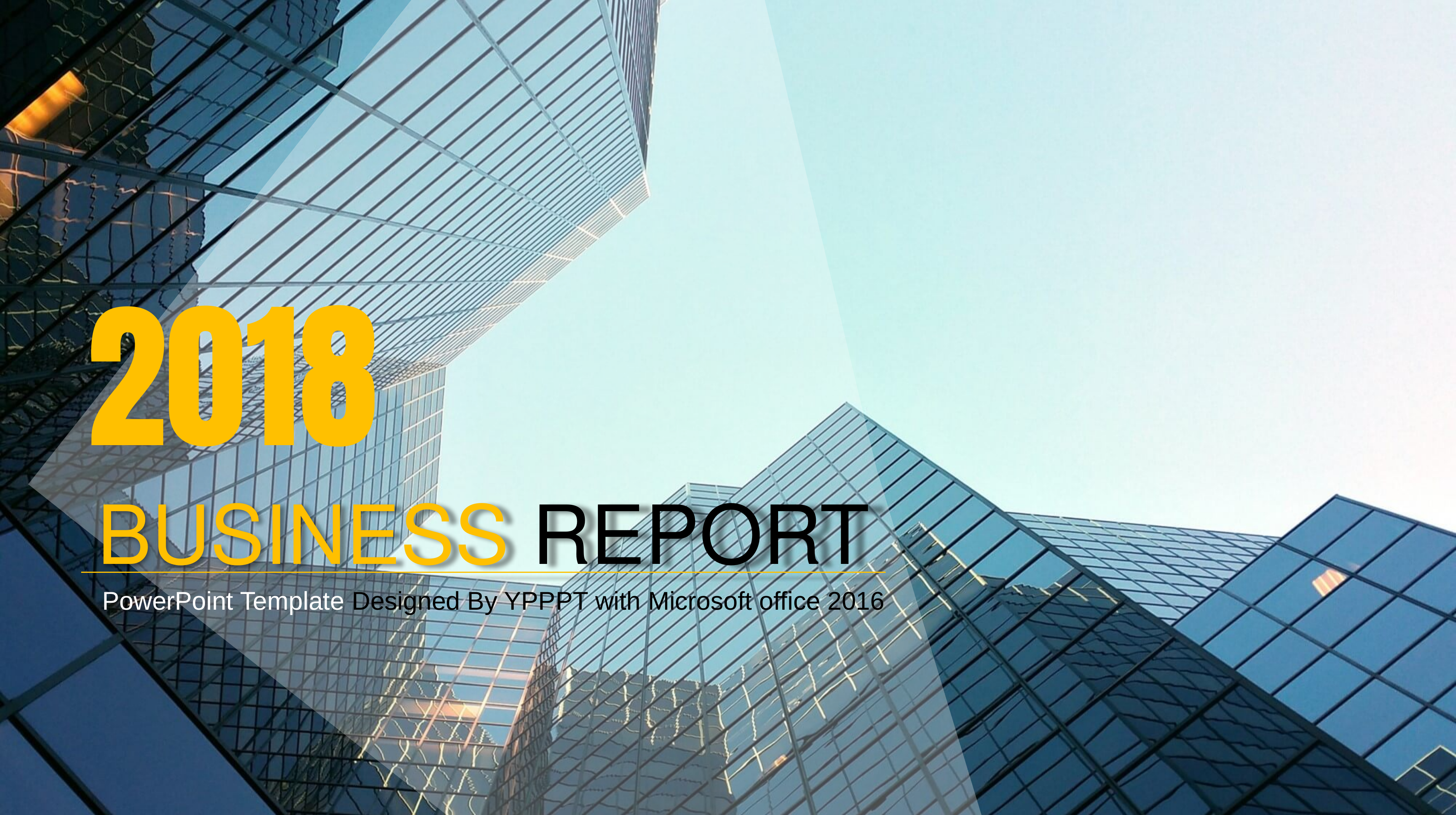

2018
BUSINESS REPORT
PowerPoint Template Designed By YPPPT with Microsoft office 2016